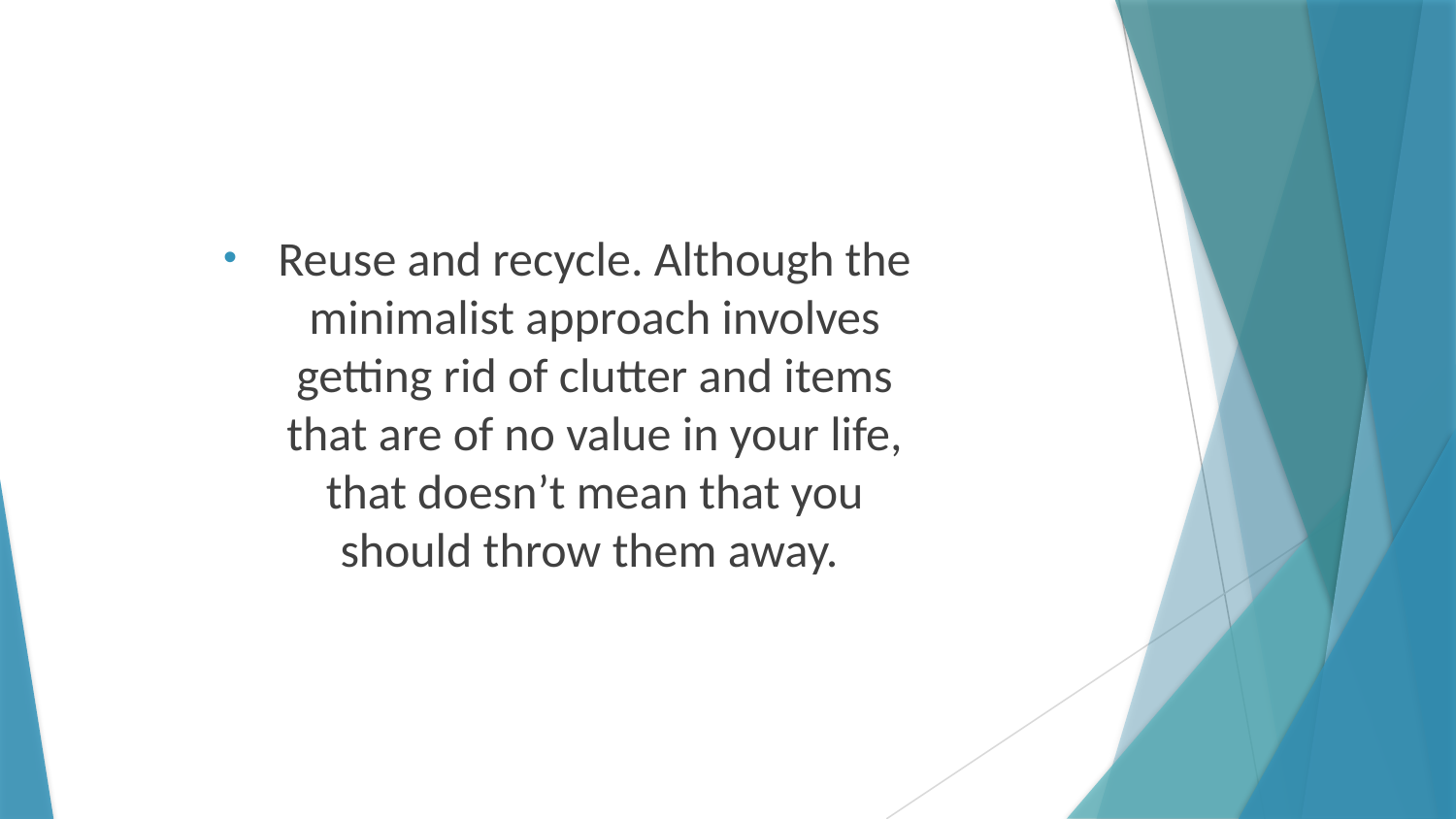

Reuse and recycle. Although the minimalist approach involves getting rid of clutter and items that are of no value in your life, that doesn’t mean that you should throw them away.